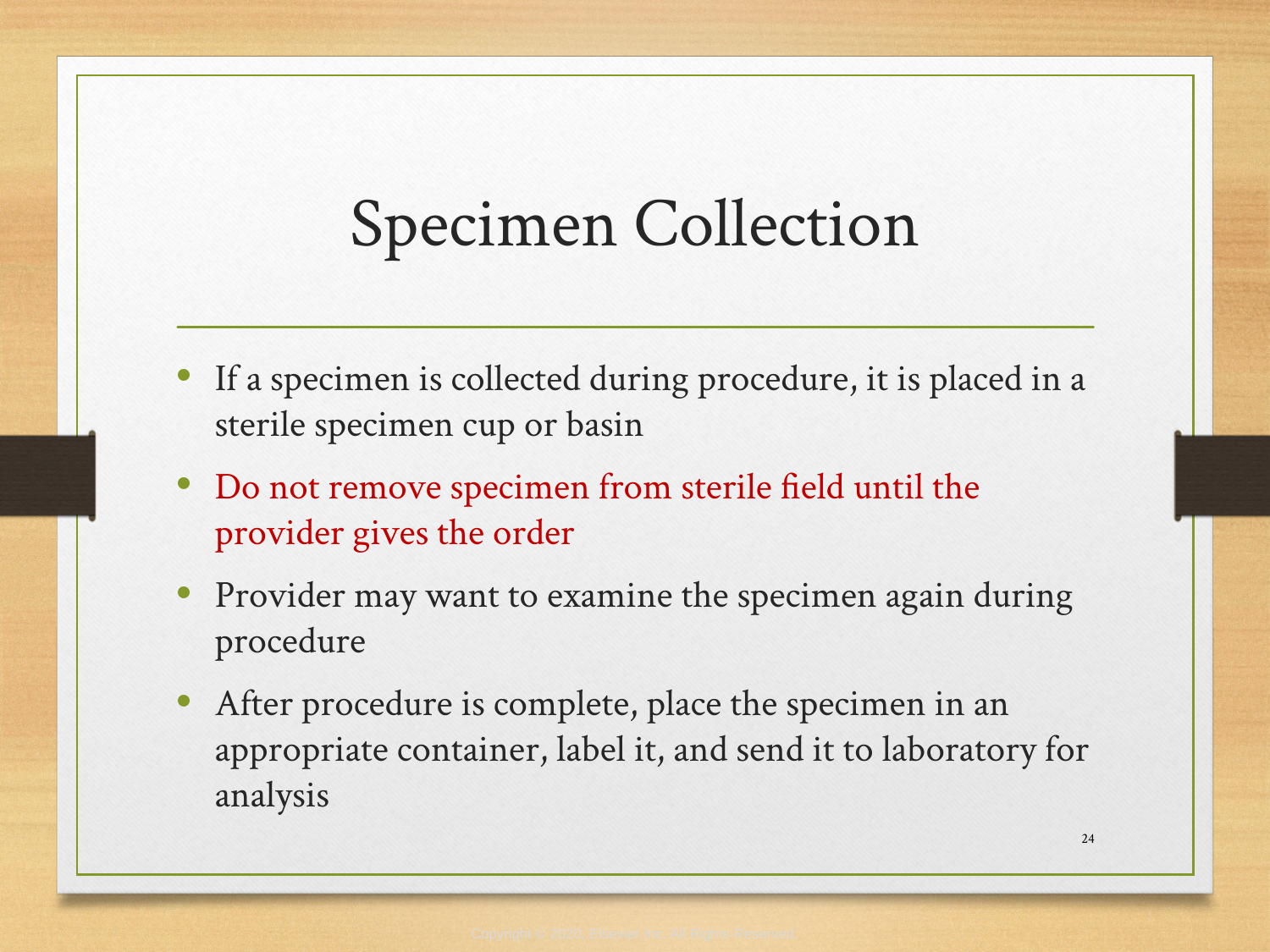

# Specimen Collection
If a specimen is collected during procedure, it is placed in a sterile specimen cup or basin
Do not remove specimen from sterile field until the provider gives the order
Provider may want to examine the specimen again during procedure
After procedure is complete, place the specimen in an appropriate container, label it, and send it to laboratory for analysis
 24